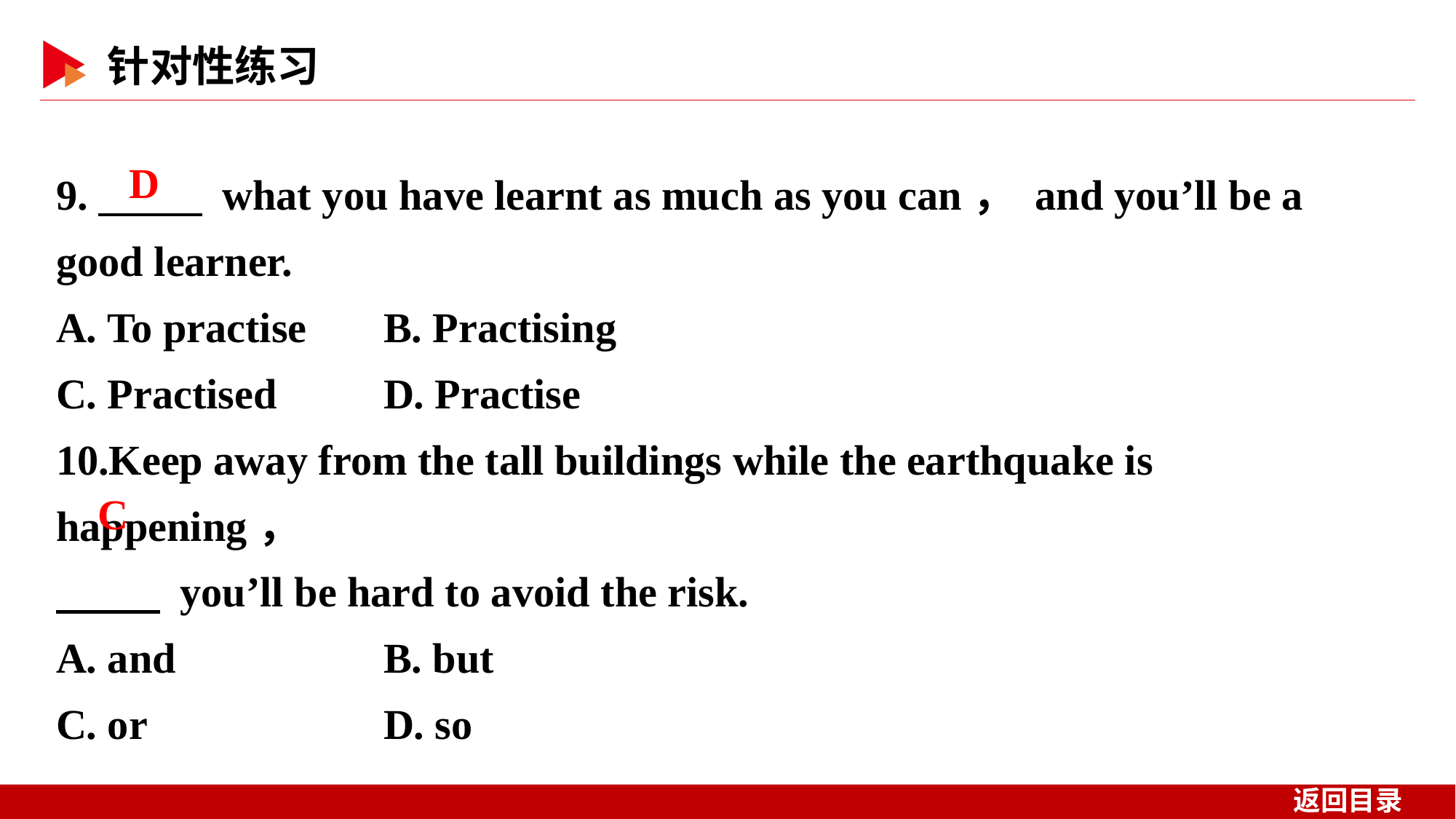

9.　  　 what you have learnt as much as you can， and you’ll be a good learner.
A. To practise      	B. Practising
C. Practised        	D. Practise
10.Keep away from the tall buildings while the earthquake is happening，
　  　 you’ll be hard to avoid the risk.
A. and                	B. but
C. or                	D. so
D
C